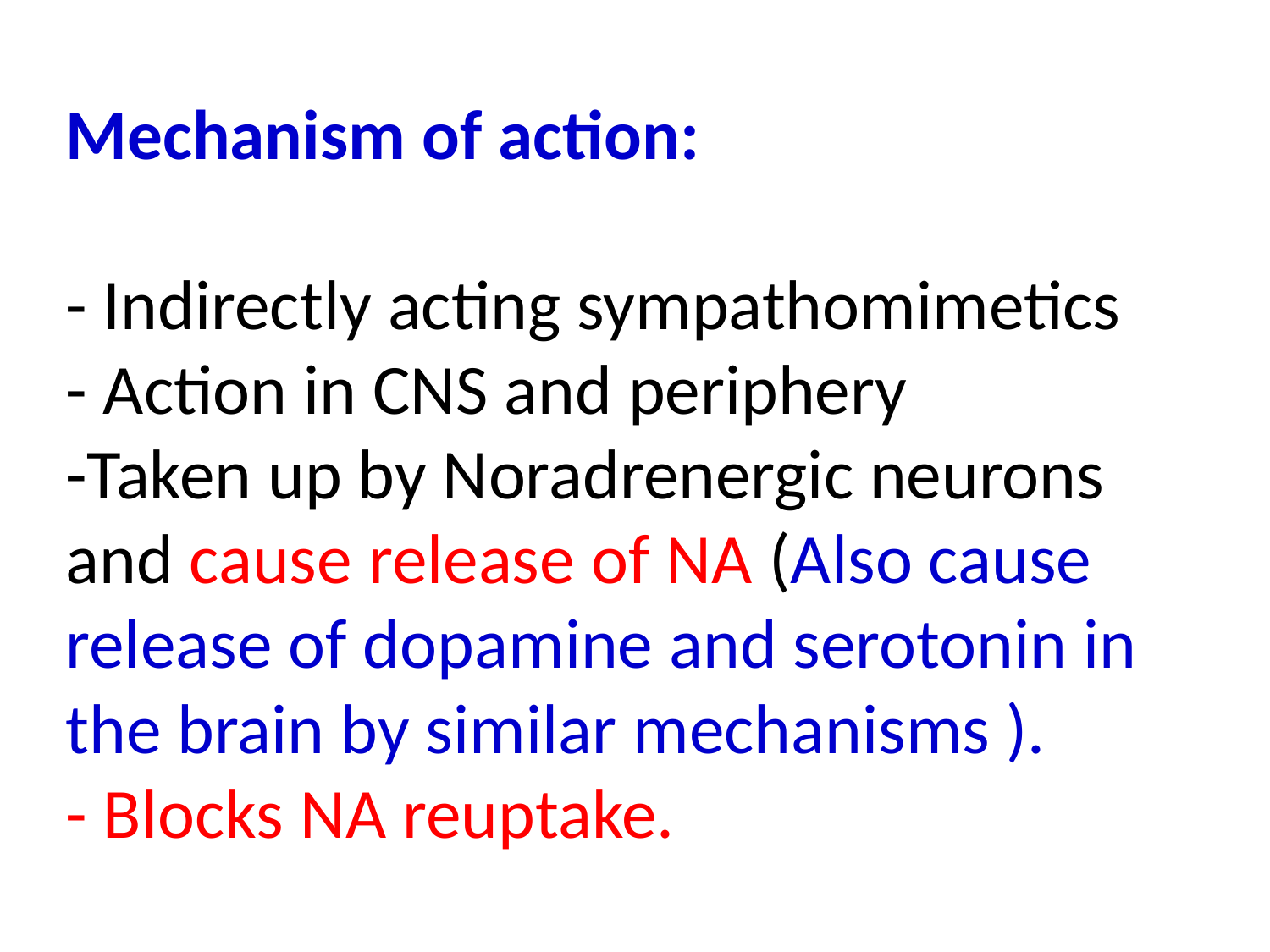

# Mechanism of action: - Indirectly acting sympathomimetics - Action in CNS and periphery -Taken up by Noradrenergic neurons and cause release of NA (Also cause release of dopamine and serotonin in the brain by similar mechanisms ). - Blocks NA reuptake.